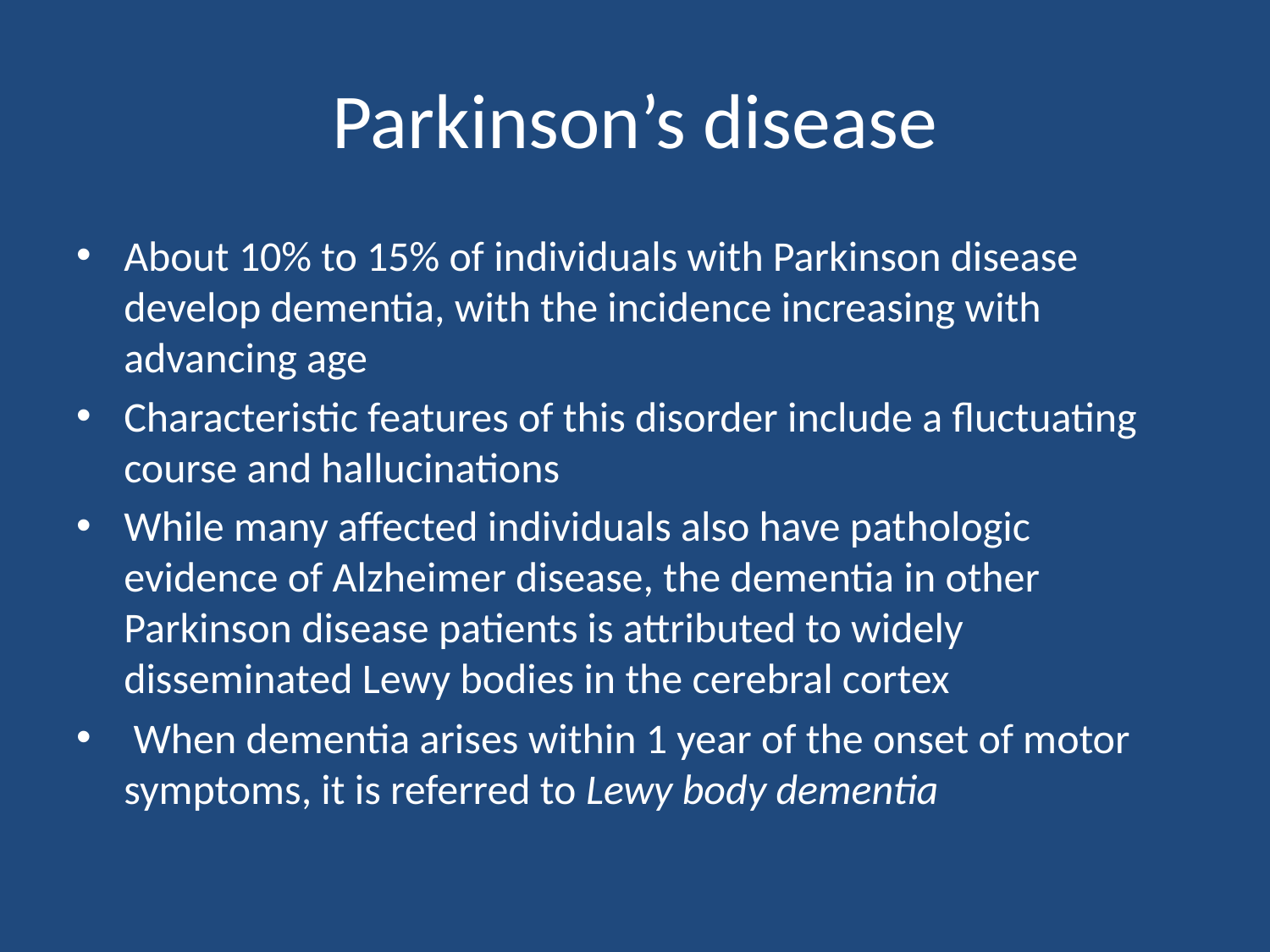

# Parkinson’s disease
About 10% to 15% of individuals with Parkinson disease develop dementia, with the incidence increasing with advancing age
Characteristic features of this disorder include a fluctuating course and hallucinations
While many affected individuals also have pathologic evidence of Alzheimer disease, the dementia in other Parkinson disease patients is attributed to widely disseminated Lewy bodies in the cerebral cortex
 When dementia arises within 1 year of the onset of motor symptoms, it is referred to Lewy body dementia